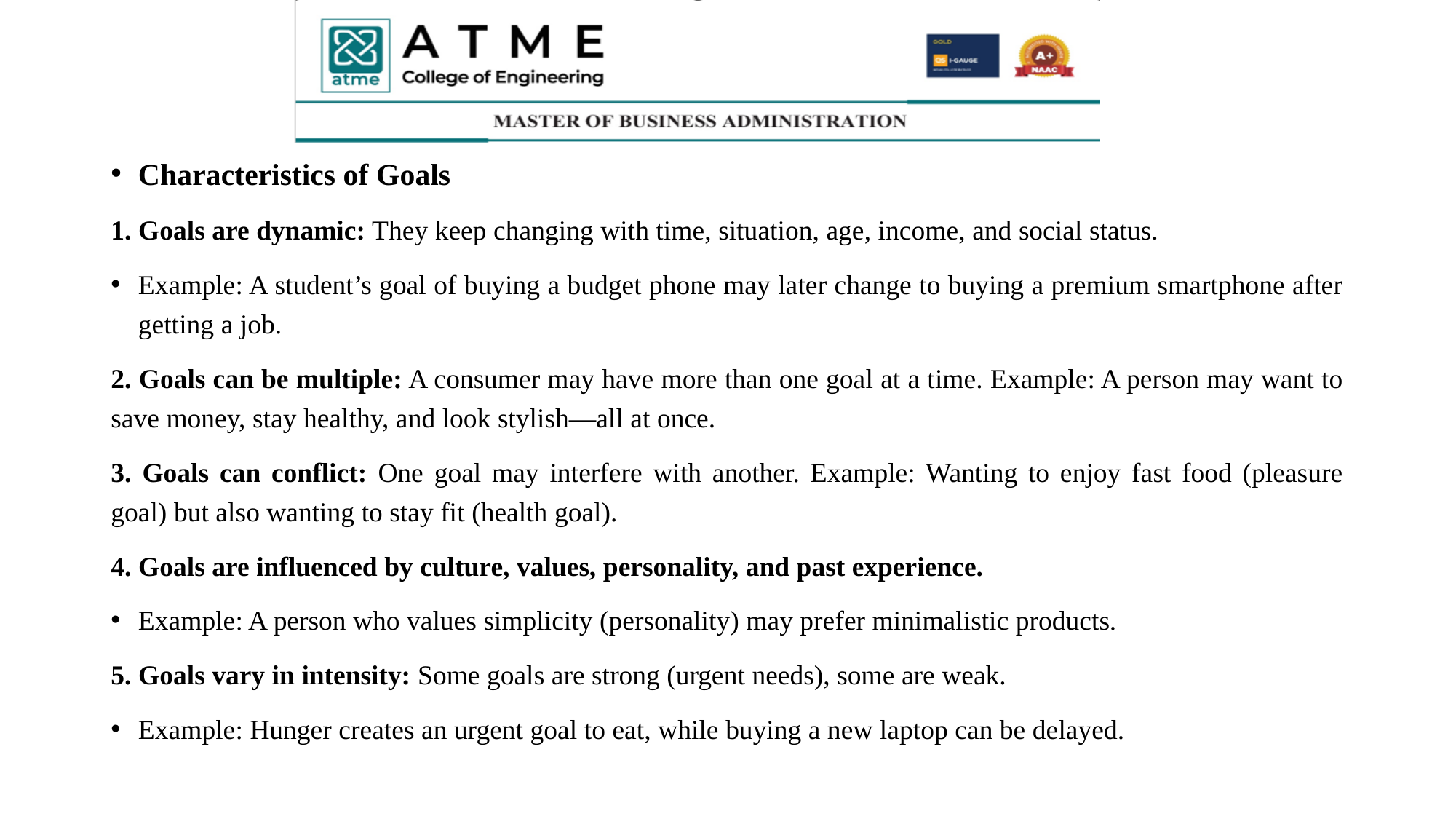

#
Characteristics of Goals
1. Goals are dynamic: They keep changing with time, situation, age, income, and social status.
Example: A student’s goal of buying a budget phone may later change to buying a premium smartphone after getting a job.
2. Goals can be multiple: A consumer may have more than one goal at a time. Example: A person may want to save money, stay healthy, and look stylish—all at once.
3. Goals can conflict: One goal may interfere with another. Example: Wanting to enjoy fast food (pleasure goal) but also wanting to stay fit (health goal).
4. Goals are influenced by culture, values, personality, and past experience.
Example: A person who values simplicity (personality) may prefer minimalistic products.
5. Goals vary in intensity: Some goals are strong (urgent needs), some are weak.
Example: Hunger creates an urgent goal to eat, while buying a new laptop can be delayed.